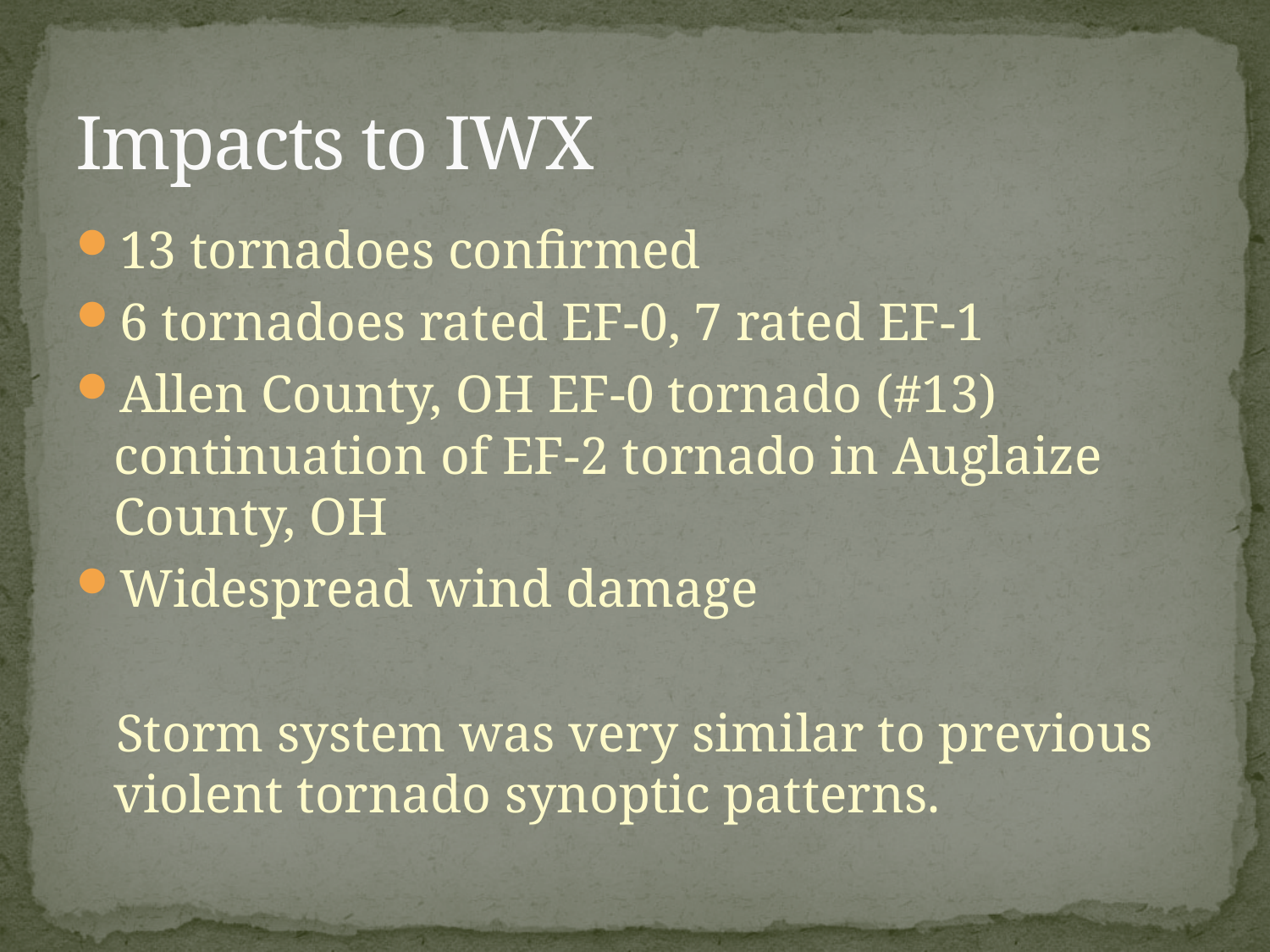

# Impacts to IWX
13 tornadoes confirmed
6 tornadoes rated EF-0, 7 rated EF-1
Allen County, OH EF-0 tornado (#13) continuation of EF-2 tornado in Auglaize County, OH
Widespread wind damage

   Storm system was very similar to previous violent tornado synoptic patterns.